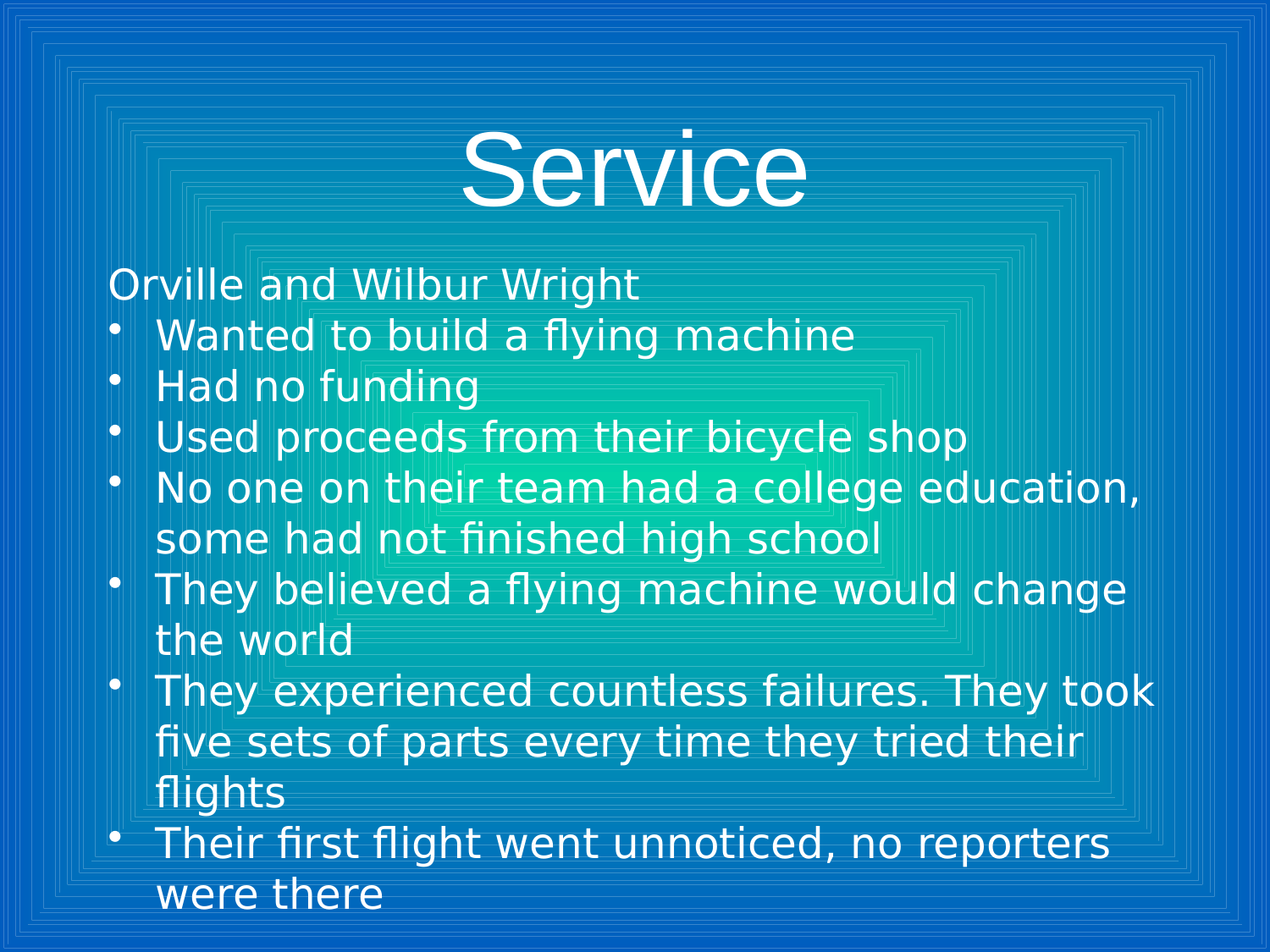

# Service
Orville and Wilbur Wright
Wanted to build a flying machine
Had no funding
Used proceeds from their bicycle shop
No one on their team had a college education, some had not finished high school
They believed a flying machine would change the world
They experienced countless failures. They took five sets of parts every time they tried their flights
Their first flight went unnoticed, no reporters were there